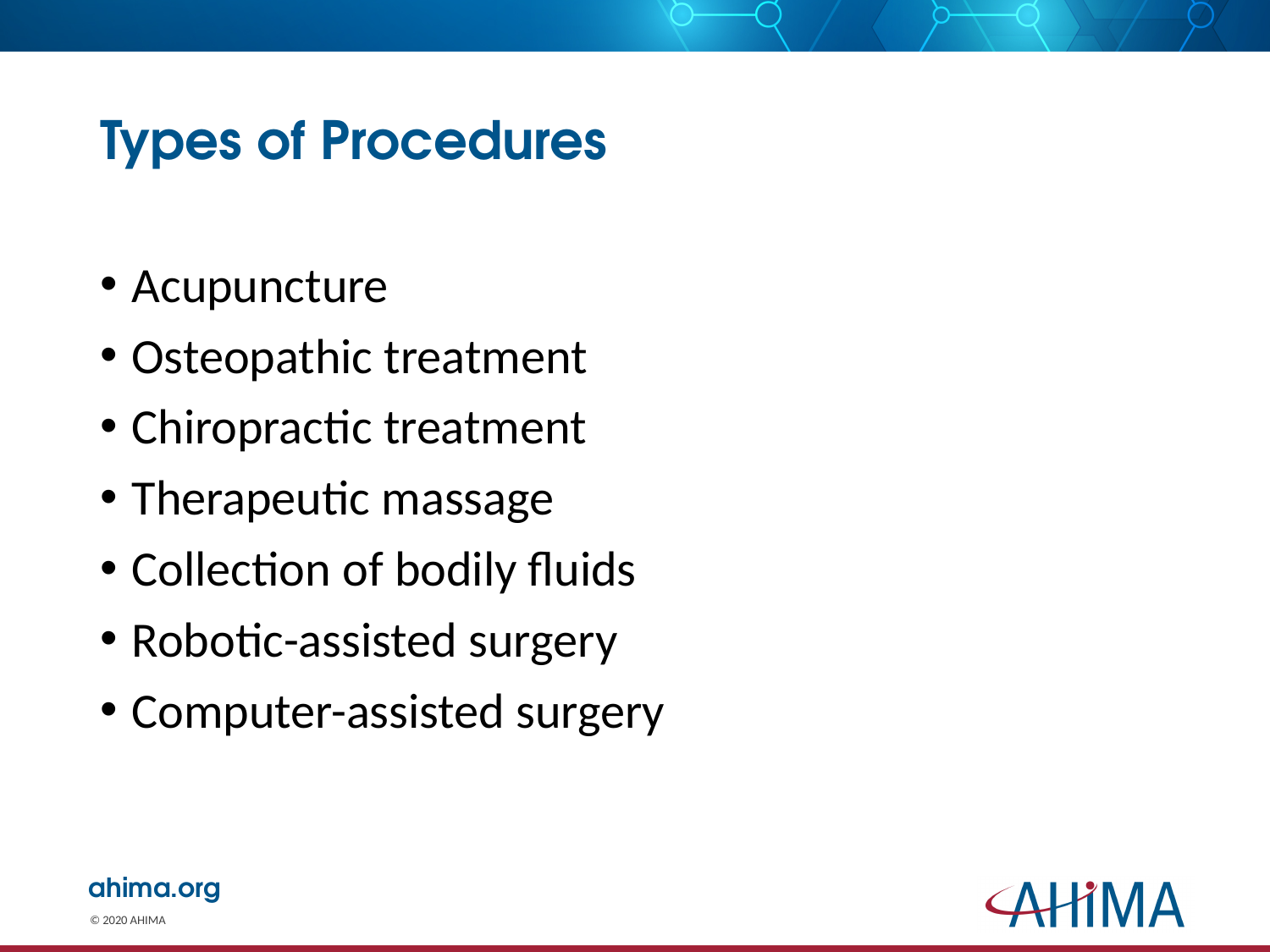

# Types of Procedures
Acupuncture
Osteopathic treatment
Chiropractic treatment
Therapeutic massage
Collection of bodily fluids
Robotic-assisted surgery
Computer-assisted surgery